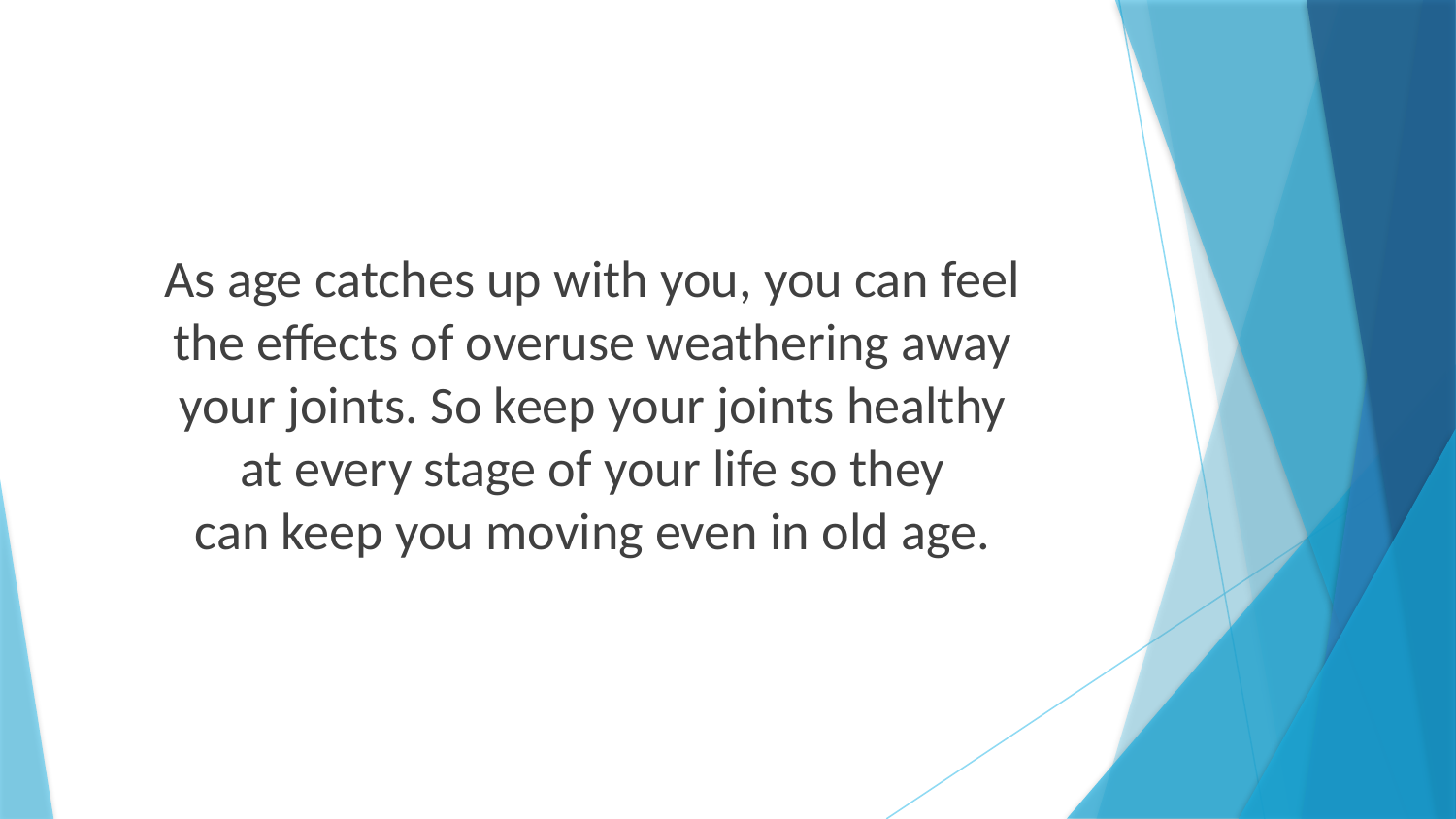

As age catches up with you, you can feel
the effects of overuse weathering away
your joints. So keep your joints healthy
at every stage of your life so they
can keep you moving even in old age.